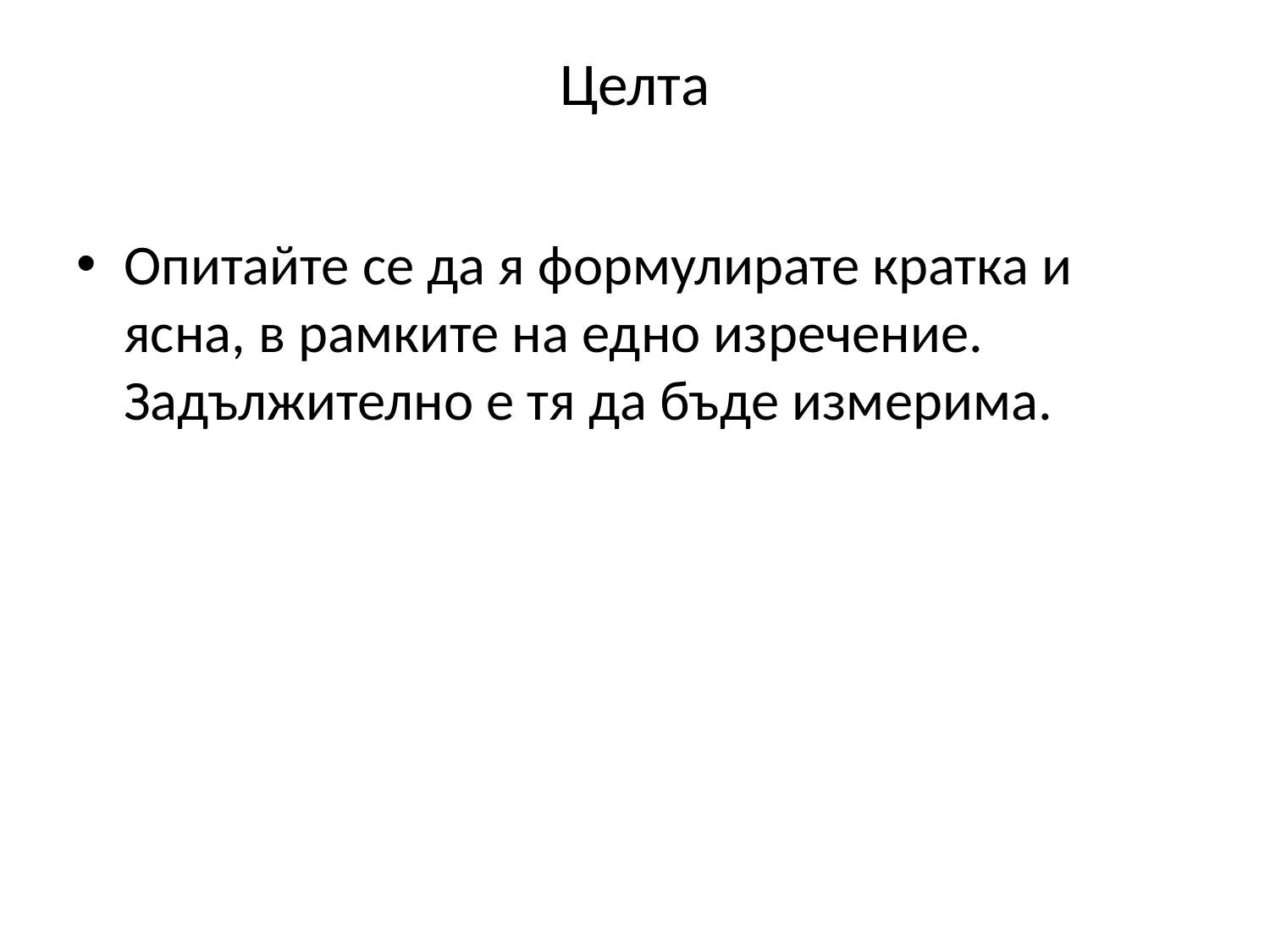

# Целта
Опитайте се да я формулирате кратка и ясна, в рамките на едно изречение. Задължително е тя да бъде измерима.